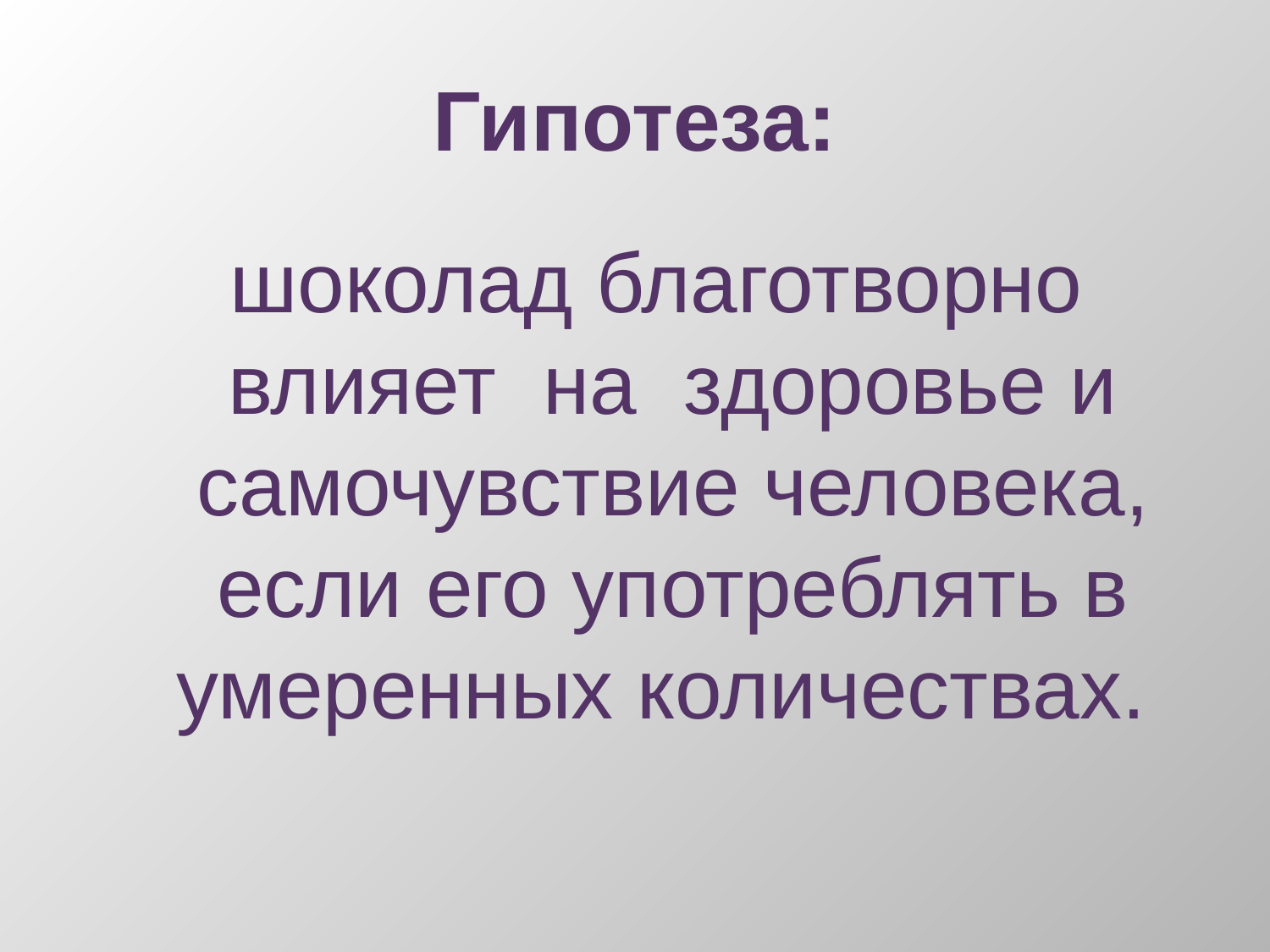

# Гипотеза:
  шоколад благотворно  влияет  на  здоровье и самочувствие человека, если его употреблять в умеренных количествах.